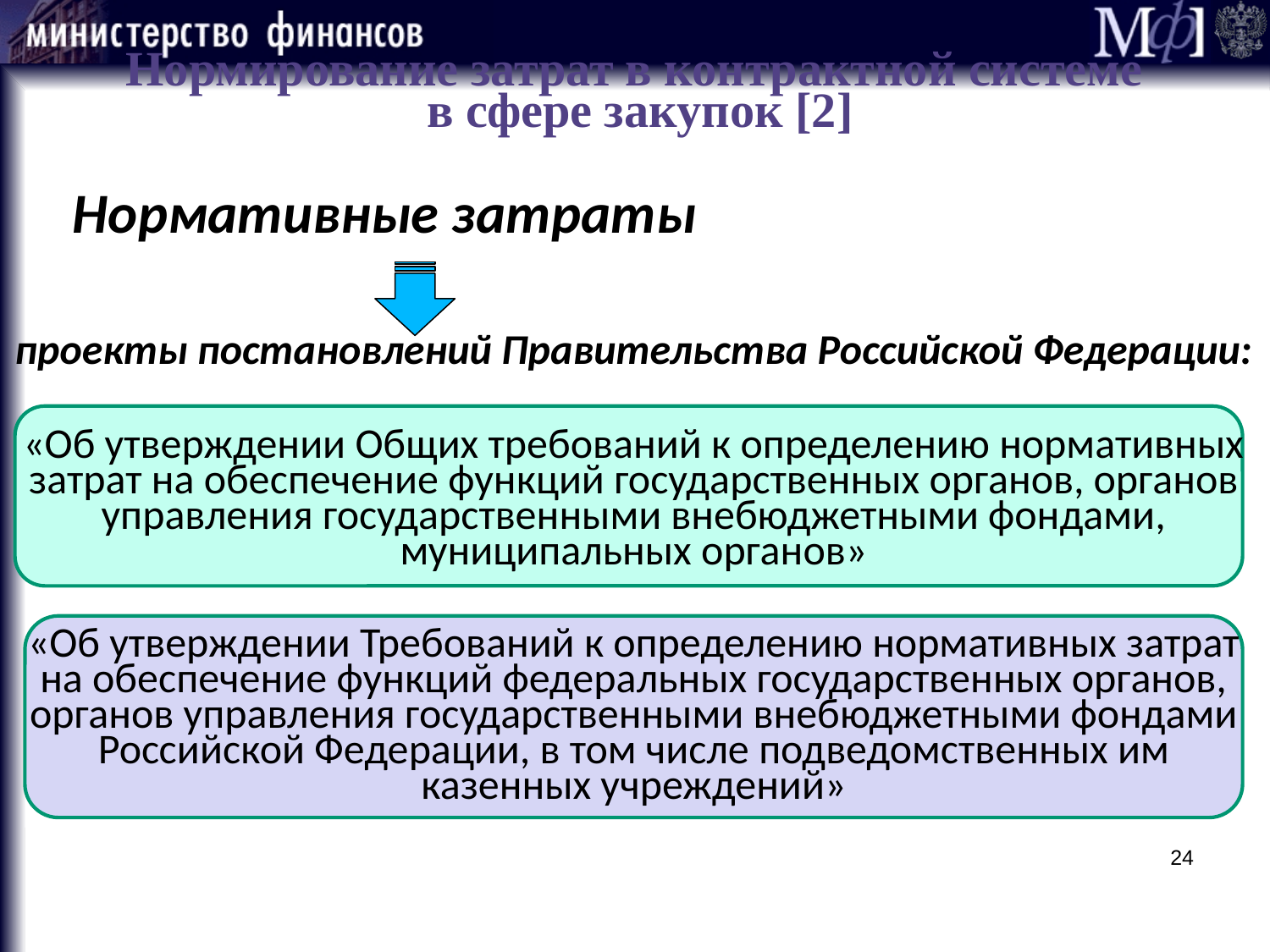

Нормирование затрат в контрактной системе
в сфере закупок [2]
Нормативные затраты

проекты постановлений Правительства Российской Федерации:

«Об утверждении Общих требований к определению нормативных затрат на обеспечение функций государственных органов, органов управления государственными внебюджетными фондами, муниципальных органов»

«Об утверждении Требований к определению нормативных затрат на обеспечение функций федеральных государственных органов, органов управления государственными внебюджетными фондами Российской Федерации, в том числе подведомственных им казенных учреждений»

24